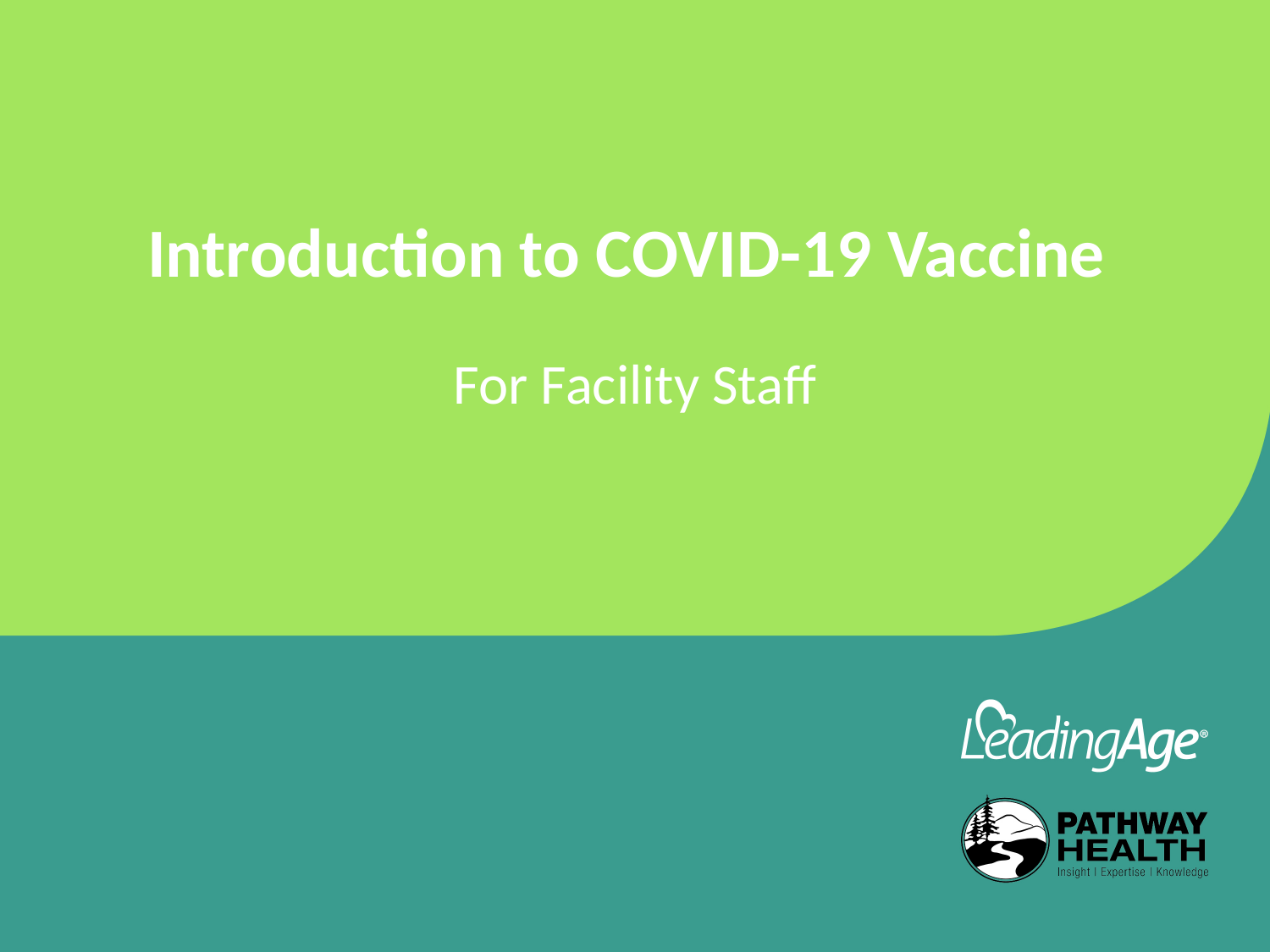

# Introduction to COVID-19 Vaccine
For Facility Staff